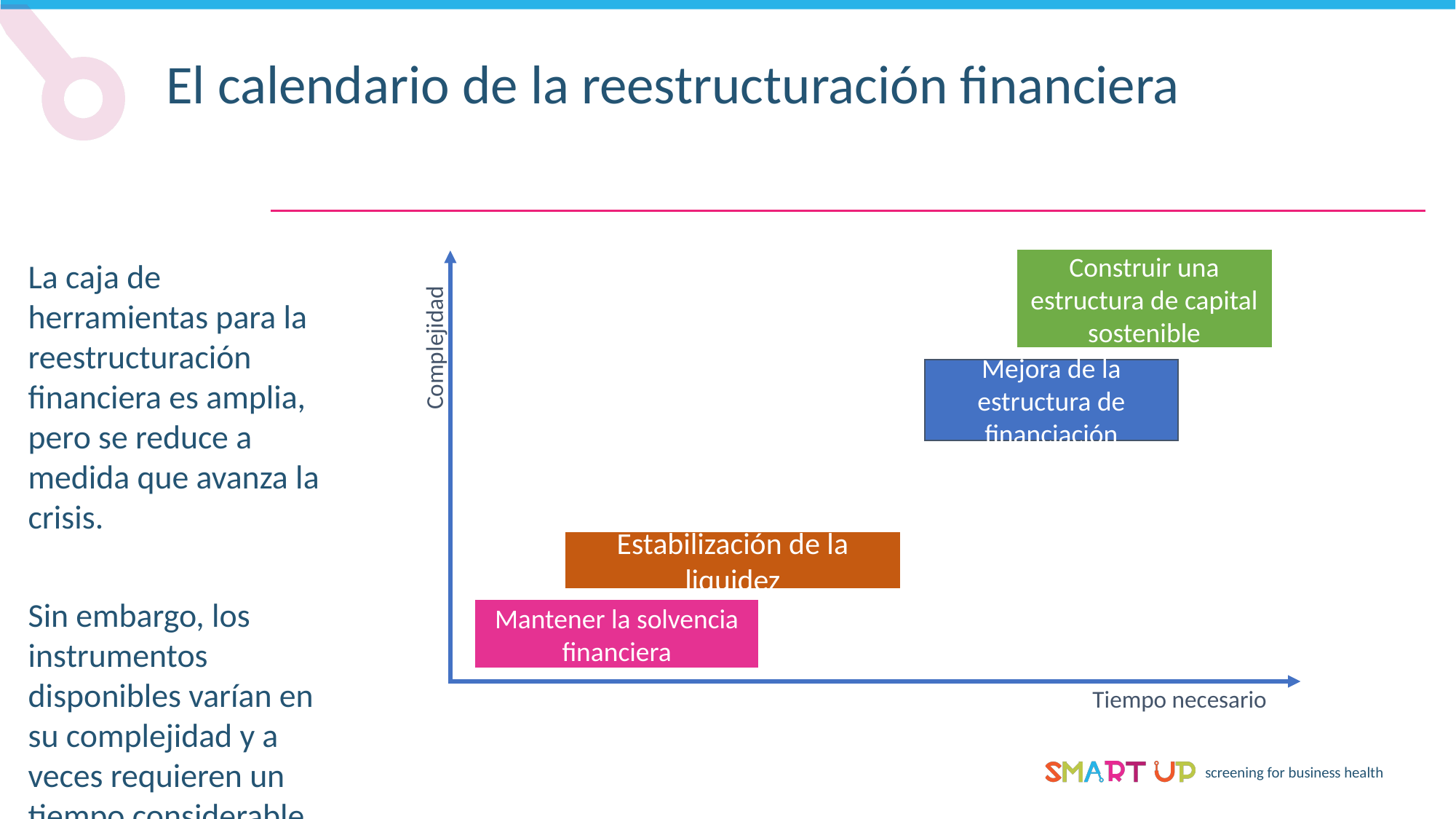

El calendario de la reestructuración financiera
La caja de herramientas para la reestructuración financiera es amplia, pero se reduce a medida que avanza la crisis.

Sin embargo, los instrumentos disponibles varían en su complejidad y a veces requieren un tiempo considerable de antelación

Construir una estructura de capital sostenible
Mejora de la estructura de financiación
Complejidad
Estabilización de la liquidez
Mantener la solvencia financiera
Tiempo necesario